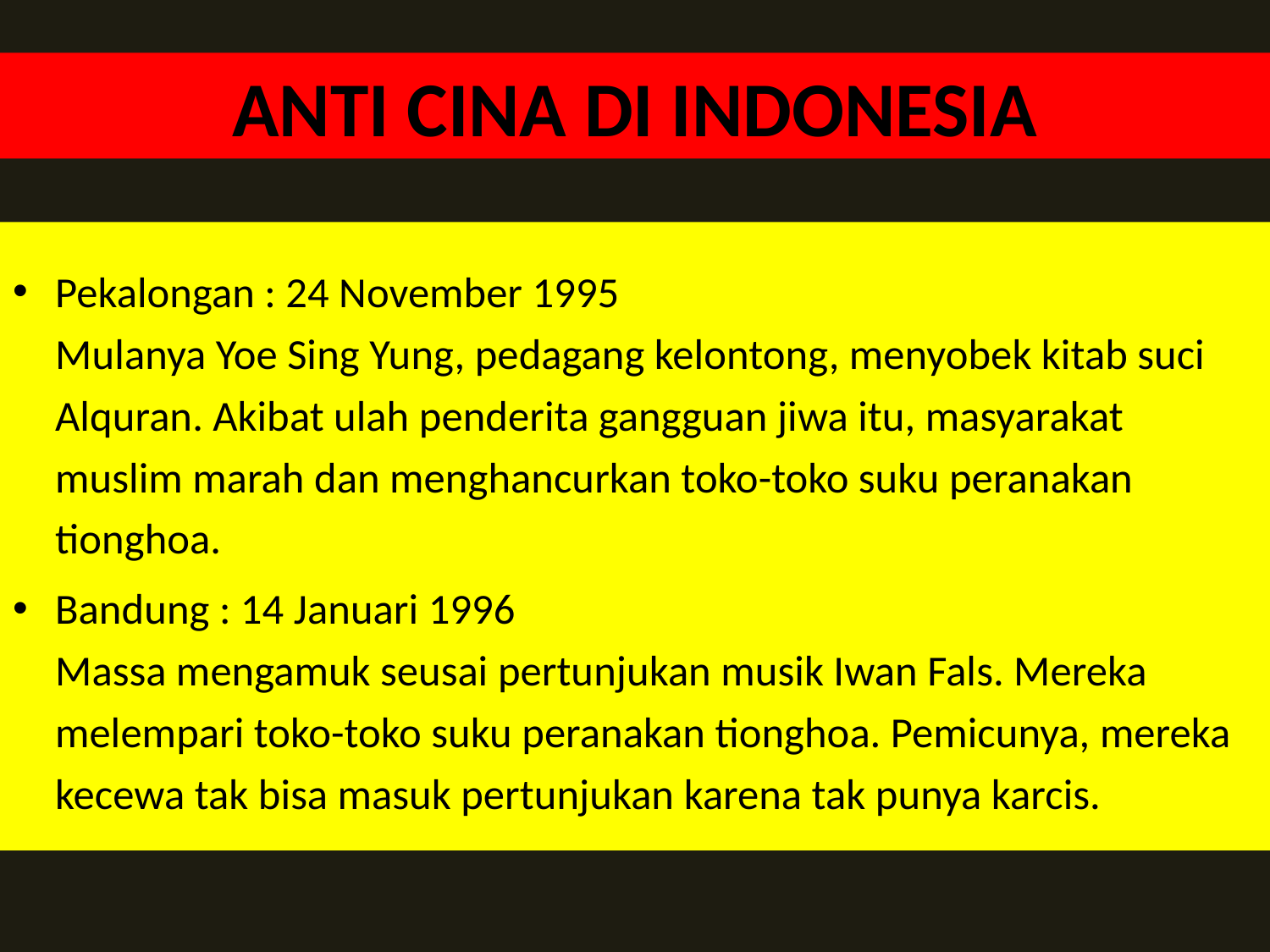

ANTI CINA DI INDONESIA
Pekalongan : 24 November 1995
Mulanya Yoe Sing Yung, pedagang kelontong, menyobek kitab suci Alquran. Akibat ulah penderita gangguan jiwa itu, masyarakat muslim marah dan menghancurkan toko-toko suku peranakan tionghoa.
Bandung : 14 Januari 1996
Massa mengamuk seusai pertunjukan musik Iwan Fals. Mereka melempari toko-toko suku peranakan tionghoa. Pemicunya, mereka kecewa tak bisa masuk pertunjukan karena tak punya karcis.